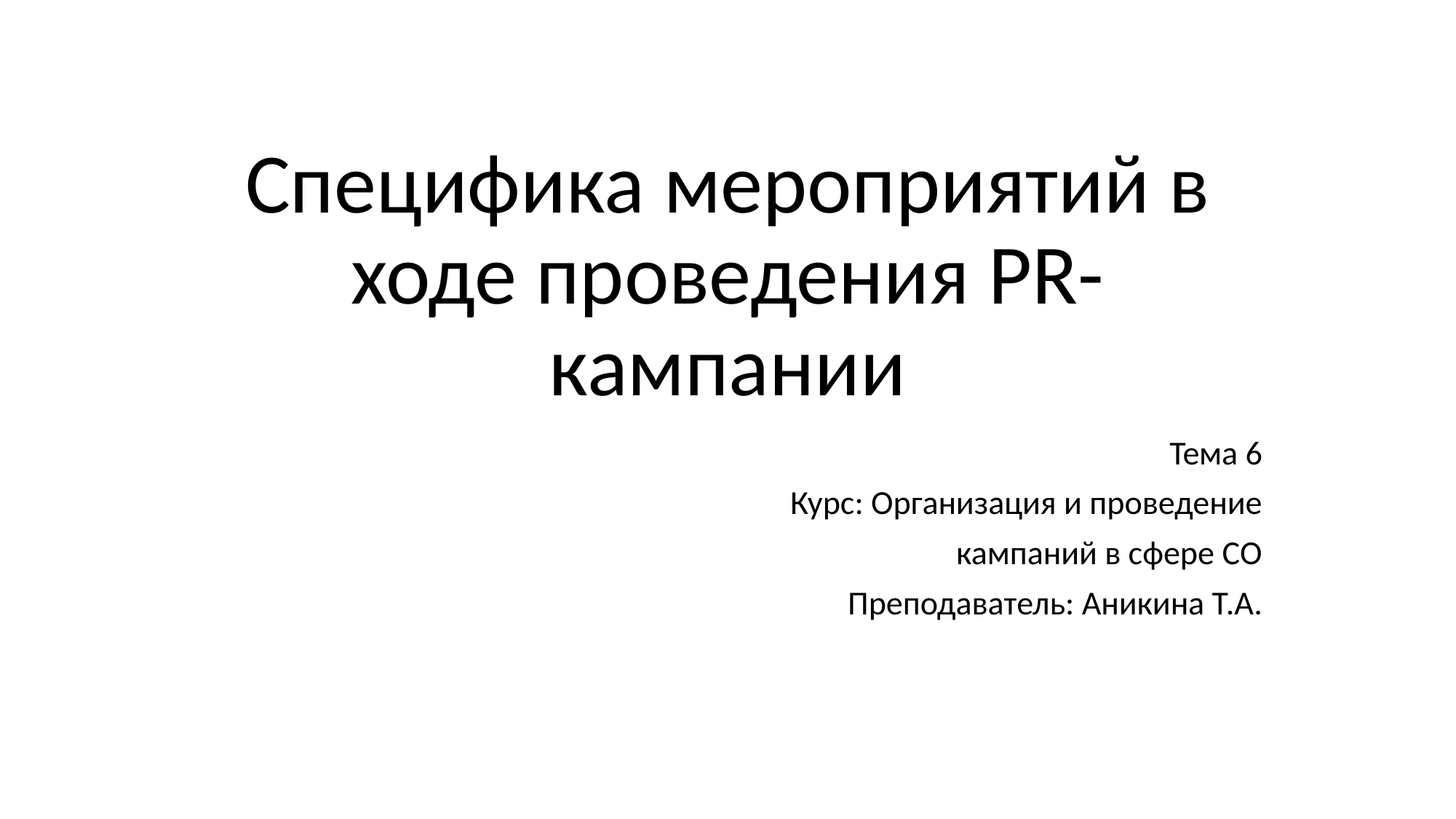

# Специфика мероприятий в ходе проведения PR-кампании
Тема 6
Курс: Организация и проведение
 кампаний в сфере СО
Преподаватель: Аникина Т.А.